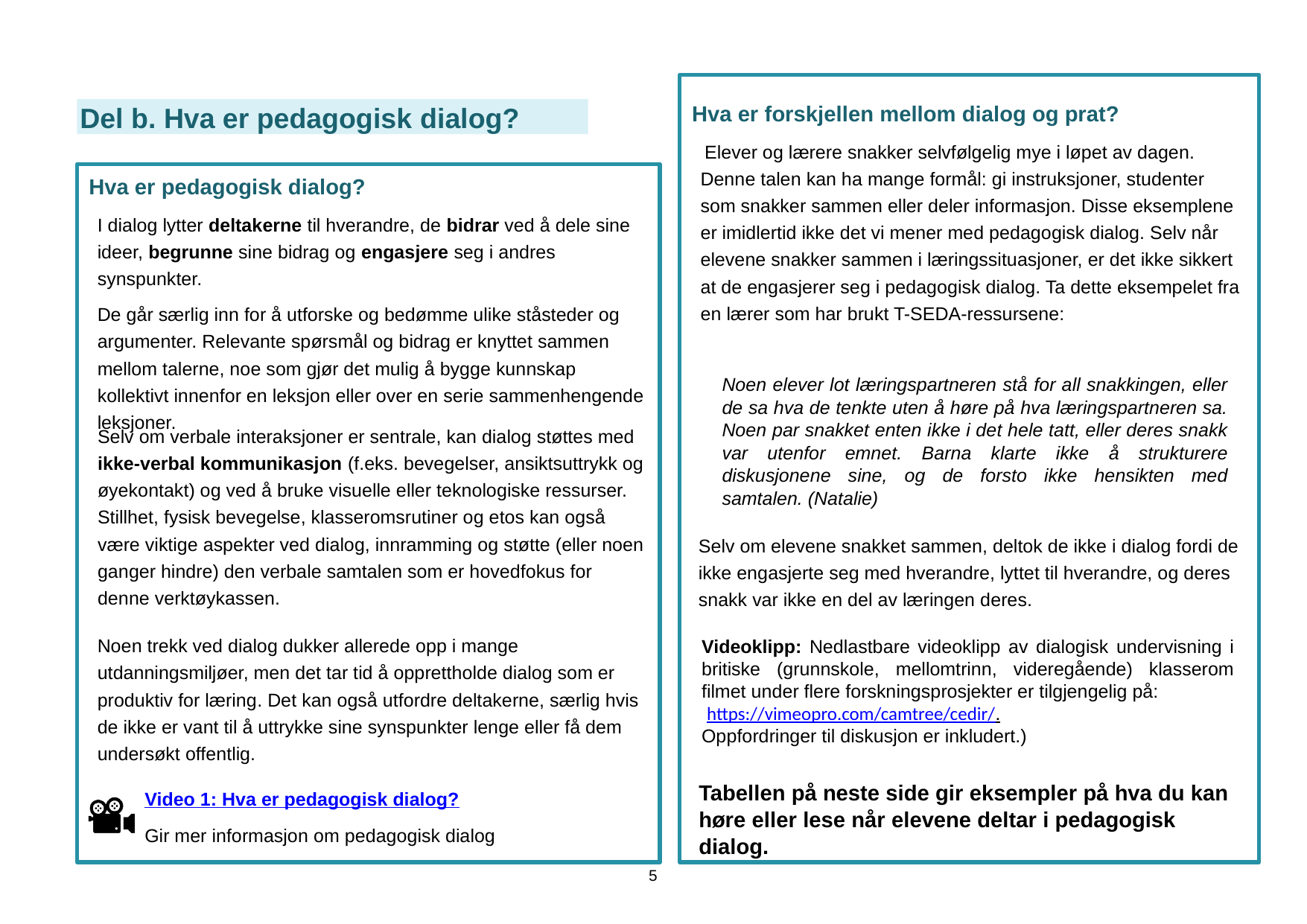

Del b. Hva er pedagogisk dialog?
Hva er forskjellen mellom dialog og prat?
Elever og lærere snakker selvfølgelig mye i løpet av dagen. Denne talen kan ha mange formål: gi instruksjoner, studenter som snakker sammen eller deler informasjon. Disse eksemplene er imidlertid ikke det vi mener med pedagogisk dialog. Selv når elevene snakker sammen i læringssituasjoner, er det ikke sikkert at de engasjerer seg i pedagogisk dialog. Ta dette eksempelet fra en lærer som har brukt T-SEDA-ressursene:

Hva er pedagogisk dialog?
I dialog lytter deltakerne til hverandre, de bidrar ved å dele sine ideer, begrunne sine bidrag og engasjere seg i andres synspunkter.
De går særlig inn for å utforske og bedømme ulike ståsteder og argumenter. Relevante spørsmål og bidrag er knyttet sammen mellom talerne, noe som gjør det mulig å bygge kunnskap kollektivt innenfor en leksjon eller over en serie sammenhengende leksjoner.
Noen elever lot læringspartneren stå for all snakkingen, eller de sa hva de tenkte uten å høre på hva læringspartneren sa. Noen par snakket enten ikke i det hele tatt, eller deres snakk var utenfor emnet. Barna klarte ikke å strukturere diskusjonene sine, og de forsto ikke hensikten med samtalen. (Natalie)
Selv om verbale interaksjoner er sentrale, kan dialog støttes med ikke-verbal kommunikasjon (f.eks. bevegelser, ansiktsuttrykk og øyekontakt) og ved å bruke visuelle eller teknologiske ressurser. Stillhet, fysisk bevegelse, klasseromsrutiner og etos kan også være viktige aspekter ved dialog, innramming og støtte (eller noen ganger hindre) den verbale samtalen som er hovedfokus for denne verktøykassen.
Selv om elevene snakket sammen, deltok de ikke i dialog fordi de ikke engasjerte seg med hverandre, lyttet til hverandre, og deres snakk var ikke en del av læringen deres.
Noen trekk ved dialog dukker allerede opp i mange utdanningsmiljøer, men det tar tid å opprettholde dialog som er produktiv for læring. Det kan også utfordre deltakerne, særlig hvis de ikke er vant til å uttrykke sine synspunkter lenge eller få dem undersøkt offentlig.
Videoklipp: Nedlastbare videoklipp av dialogisk undervisning i britiske (grunnskole, mellomtrinn, videregående) klasserom filmet under flere forskningsprosjekter er tilgjengelig på:
 https://vimeopro.com/camtree/cedir/.
Oppfordringer til diskusjon er inkludert.)
Tabellen på neste side gir eksempler på hva du kan høre eller lese når elevene deltar i pedagogisk dialog.

Video 1: Hva er pedagogisk dialog?
Gir mer informasjon om pedagogisk dialog
5